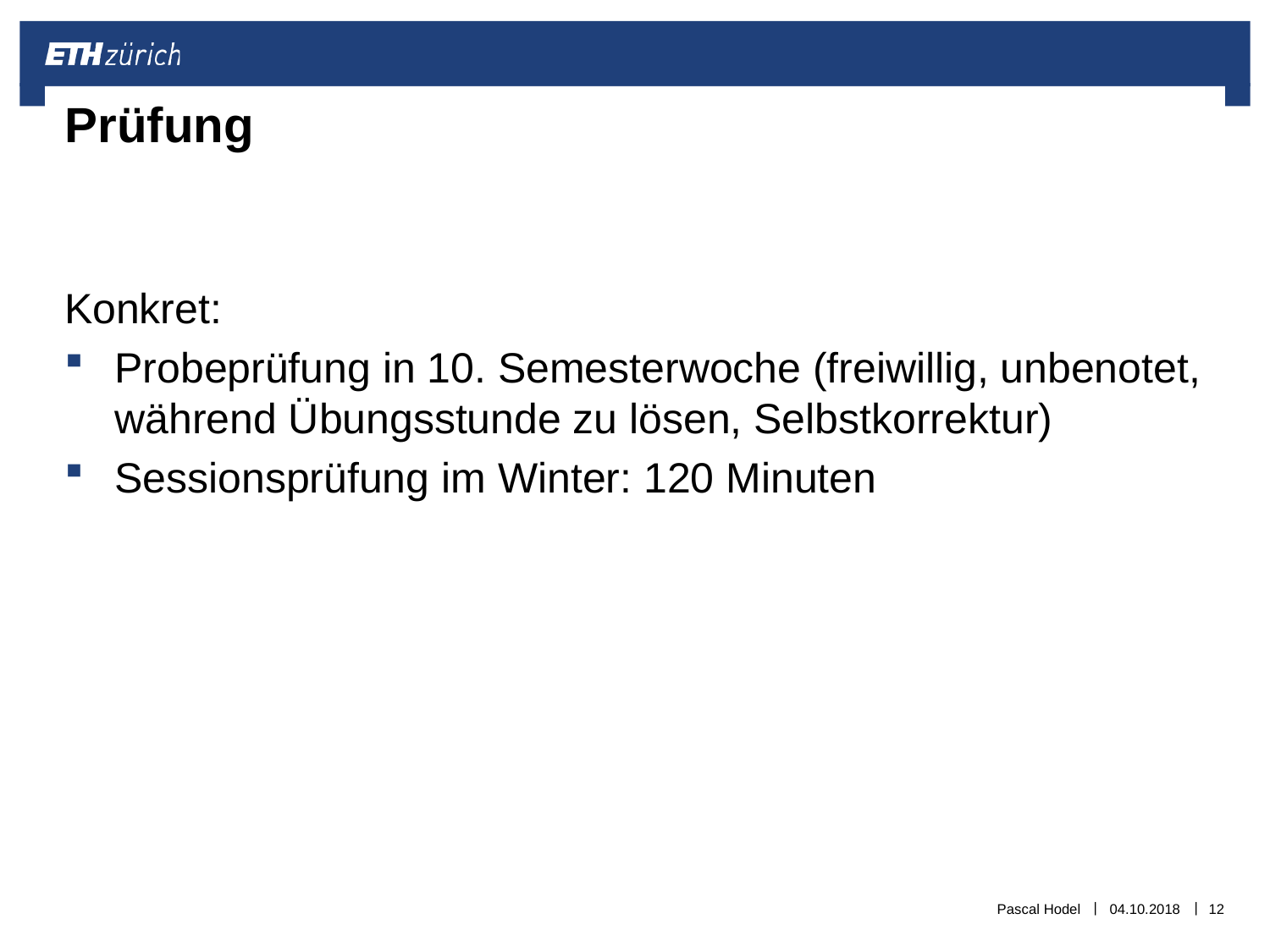

# Prüfung
Konkret:
Probeprüfung in 10. Semesterwoche (freiwillig, unbenotet, während Übungsstunde zu lösen, Selbstkorrektur)
Sessionsprüfung im Winter: 120 Minuten

Pascal Hodel
04.10.2018
12